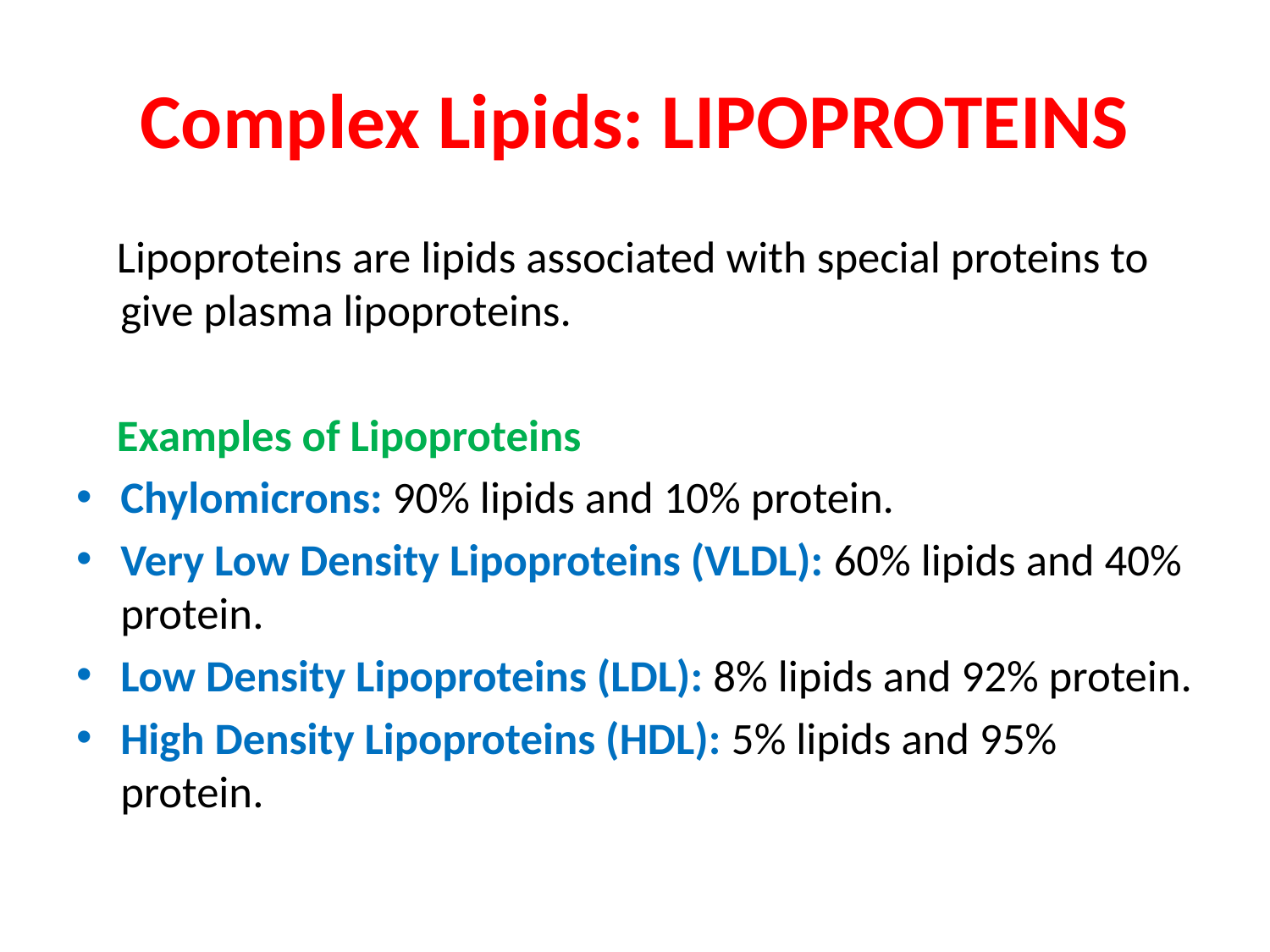

# Complex Lipids: LIPOPROTEINS
    Lipoproteins are lipids associated with special proteins to give plasma lipoproteins.

    Examples of Lipoproteins
Chylomicrons: 90% lipids and 10% protein.
Very Low Density Lipoproteins (VLDL): 60% lipids and 40% protein.
Low Density Lipoproteins (LDL): 8% lipids and 92% protein.
High Density Lipoproteins (HDL): 5% lipids and 95% protein.